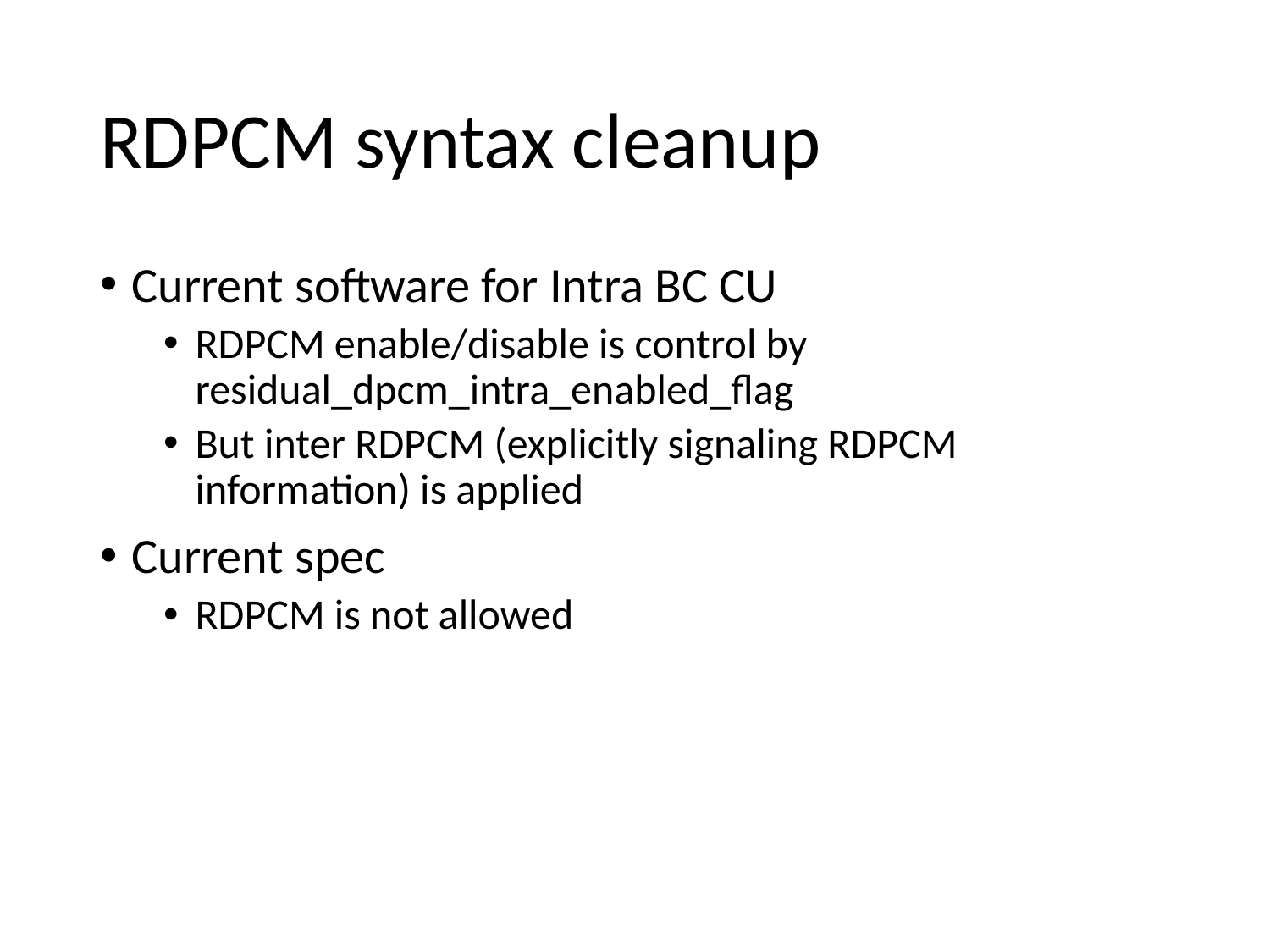

# RDPCM syntax cleanup
Current software for Intra BC CU
RDPCM enable/disable is control by residual_dpcm_intra_enabled_flag
But inter RDPCM (explicitly signaling RDPCM information) is applied
Current spec
RDPCM is not allowed